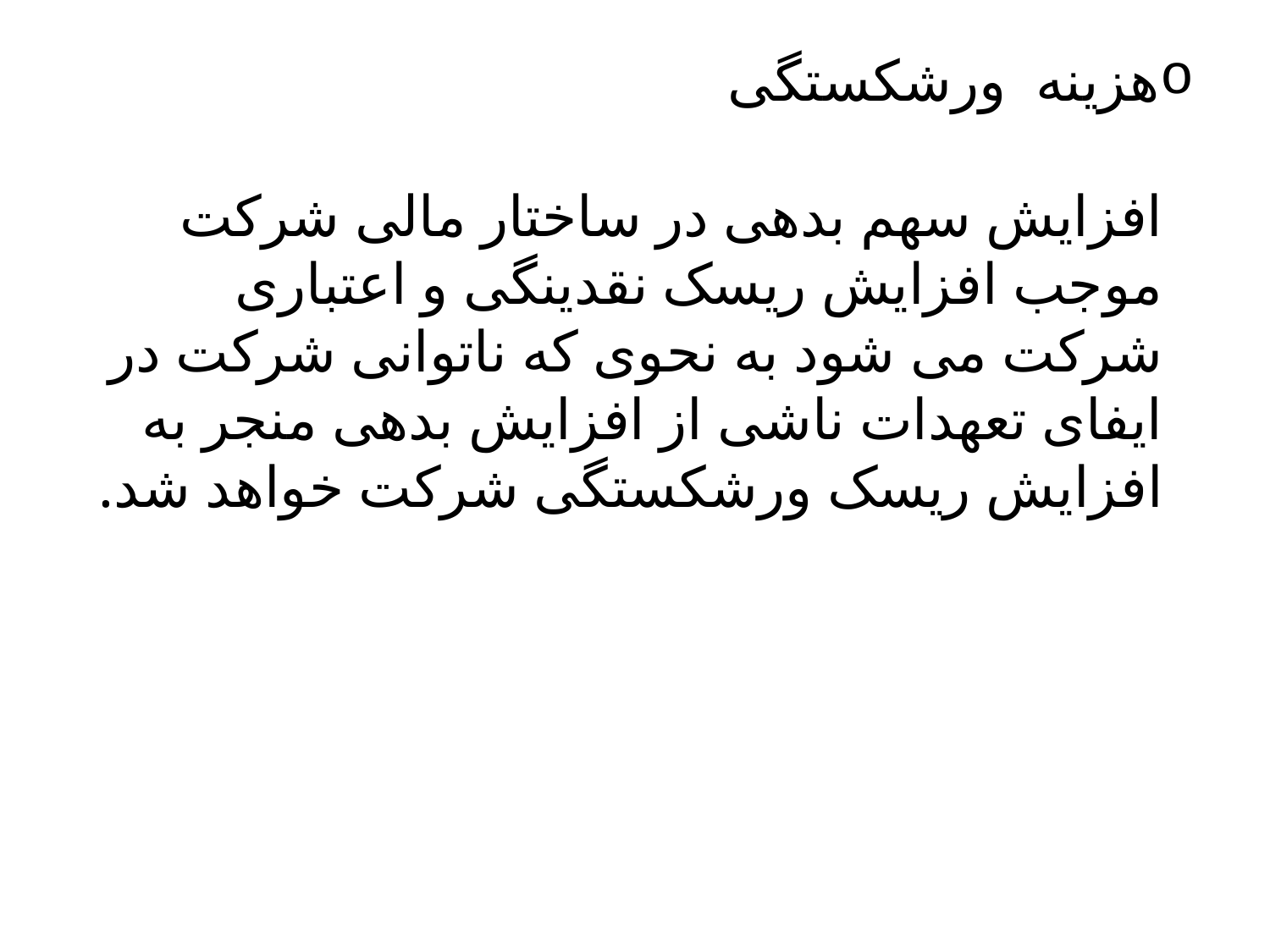

# هزینه  ورشکستگی افزایش سهم بدهی در ساختار مالی شرکت موجب افزایش ریسک نقدینگی و اعتباری شرکت می شود به نحوی که ناتوانی شرکت در ایفای تعهدات ناشی از افزایش بدهی منجر به افزایش ریسک ورشکستگی شرکت خواهد شد.